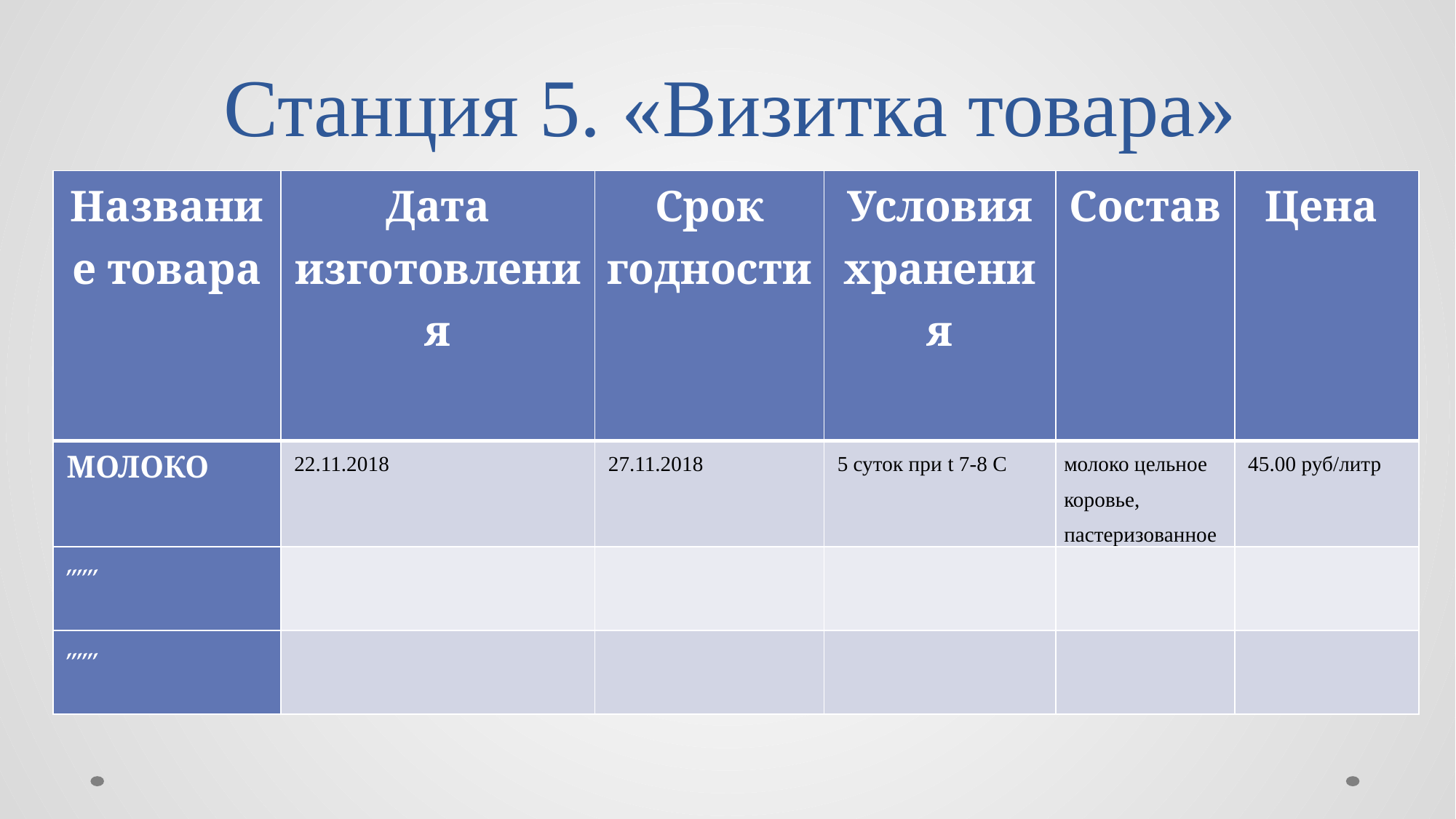

# Станция 5. «Визитка товара»
| Название товара | Дата изготовления | Срок годности | Условия хранения | Состав | Цена |
| --- | --- | --- | --- | --- | --- |
| МОЛОКО | 22.11.2018 | 27.11.2018 | 5 суток при t 7-8 C | молоко цельное коровье, пастеризованное | 45.00 руб/литр |
| ,,,,,, |  |  |  |  |  |
| ,,,,,, |  |  |  |  |  |